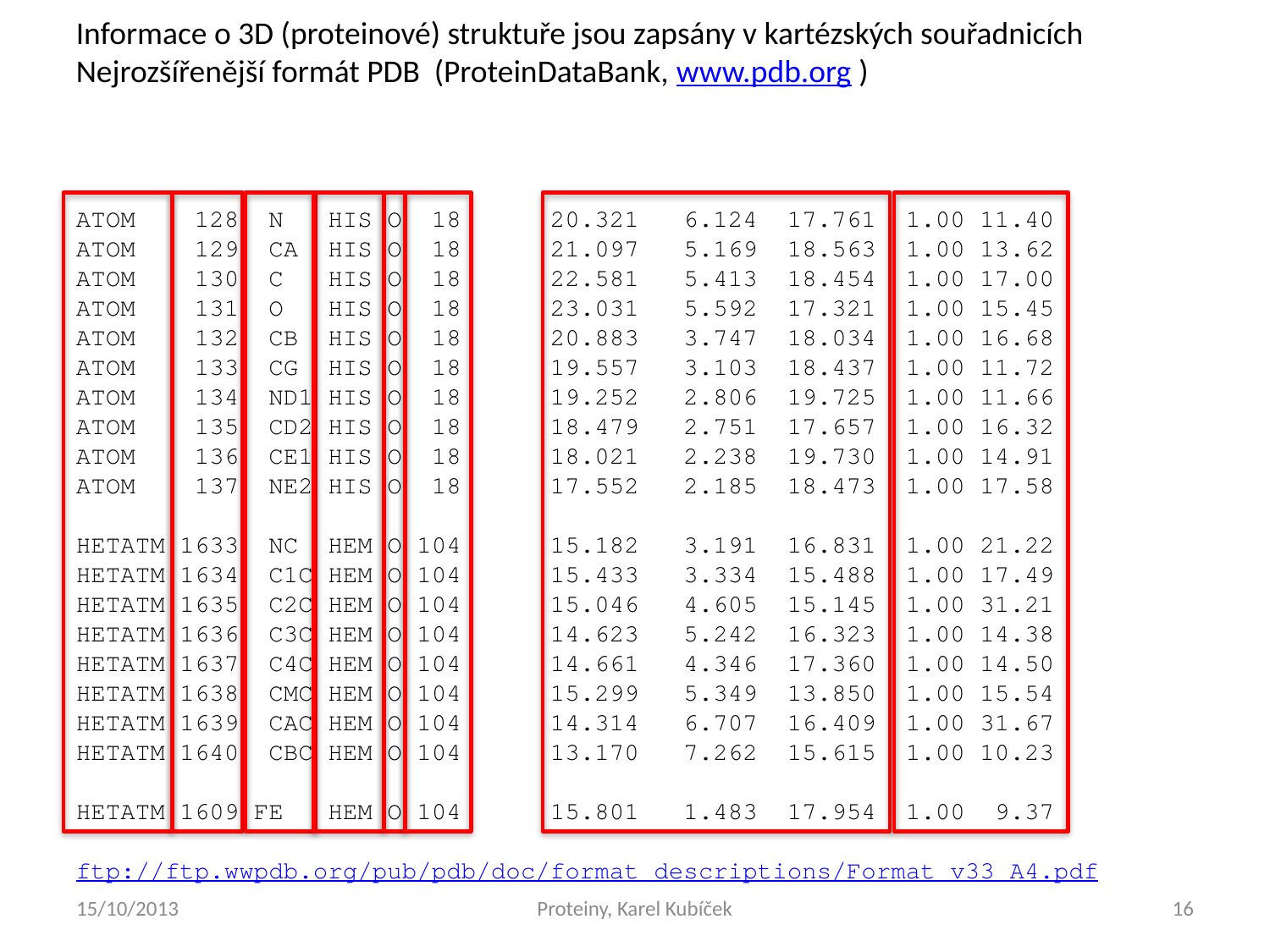

Informace o 3D (proteinové) struktuře jsou zapsány v kartézských souřadnicích
Nejrozšířenější formát PDB  (ProteinDataBank, www.pdb.org )

ATOM    128  N   HIS O  18      20.321   6.124  17.761  1.00 11.40
ATOM    129  CA  HIS O  18      21.097   5.169  18.563  1.00 13.62
ATOM    130  C   HIS O  18      22.581   5.413  18.454  1.00 17.00
ATOM    131  O   HIS O  18      23.031   5.592  17.321  1.00 15.45
ATOM    132  CB  HIS O  18      20.883   3.747  18.034  1.00 16.68
ATOM    133  CG  HIS O  18      19.557   3.103  18.437  1.00 11.72
ATOM    134  ND1 HIS O  18      19.252   2.806  19.725  1.00 11.66
ATOM    135  CD2 HIS O  18      18.479   2.751  17.657  1.00 16.32
ATOM    136  CE1 HIS O  18      18.021   2.238  19.730  1.00 14.91
ATOM    137  NE2 HIS O  18      17.552   2.185  18.473  1.00 17.58

HETATM 1633  NC  HEM O 104      15.182   3.191  16.831  1.00 21.22
HETATM 1634  C1C HEM O 104      15.433   3.334  15.488  1.00 17.49
HETATM 1635  C2C HEM O 104      15.046   4.605  15.145  1.00 31.21
HETATM 1636  C3C HEM O 104      14.623   5.242  16.323  1.00 14.38
HETATM 1637  C4C HEM O 104      14.661   4.346  17.360  1.00 14.50
HETATM 1638  CMC HEM O 104      15.299   5.349  13.850  1.00 15.54
HETATM 1639  CAC HEM O 104      14.314   6.707  16.409  1.00 31.67
HETATM 1640  CBC HEM O 104      13.170   7.262  15.615  1.00 10.23

HETATM 1609 FE   HEM O 104      15.801   1.483  17.954  1.00  9.37

ftp://ftp.wwpdb.org/pub/pdb/doc/format_descriptions/Format_v33_A4.pdf

15/10/2013
Proteiny, Karel Kubíček
16